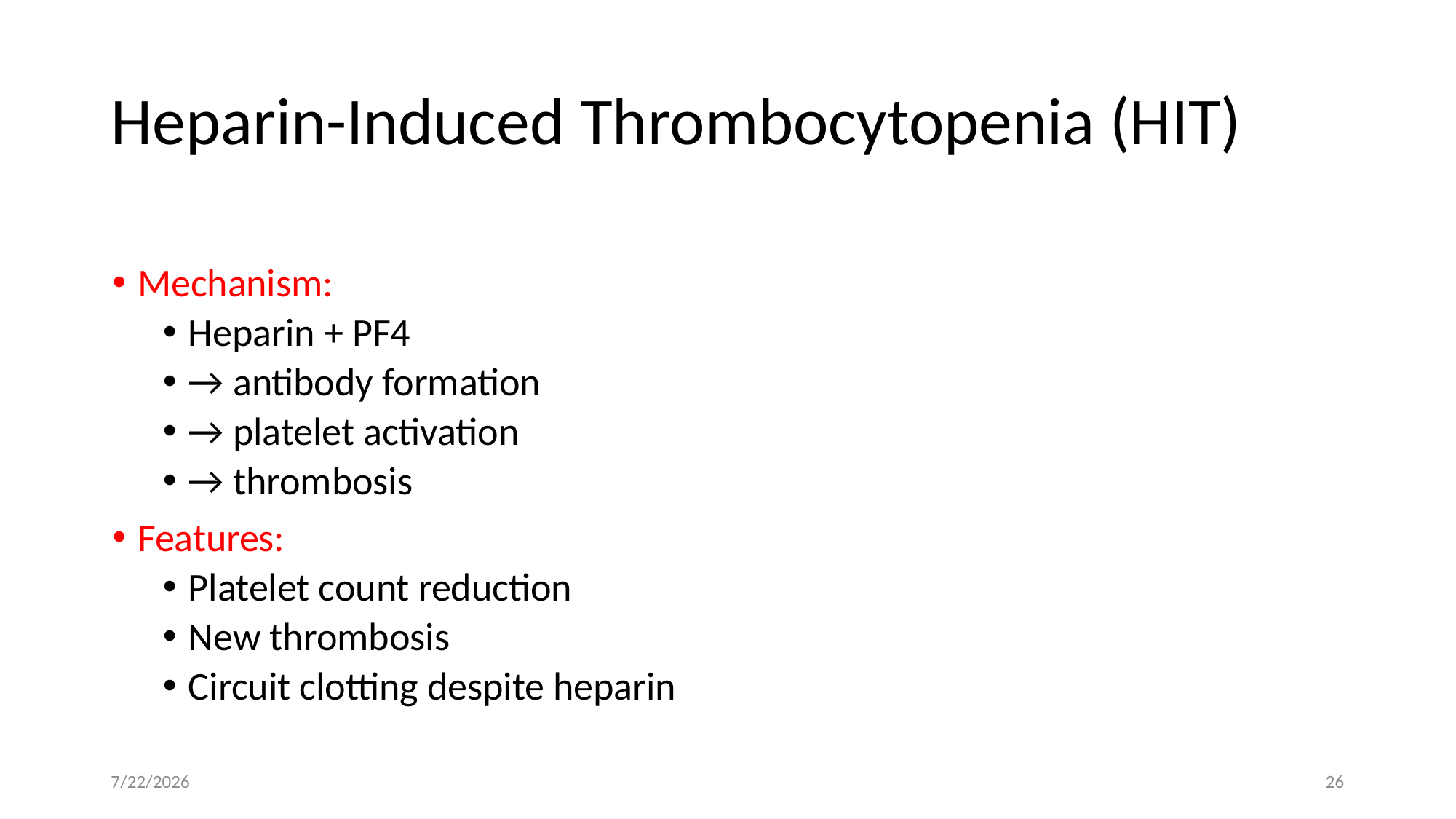

# Heparin-Induced Thrombocytopenia (HIT)

Mechanism:
Heparin + PF4
→ antibody formation
→ platelet activation
→ thrombosis
Features:
Platelet count reduction
New thrombosis
Circuit clotting despite heparin
7/22/2026
26